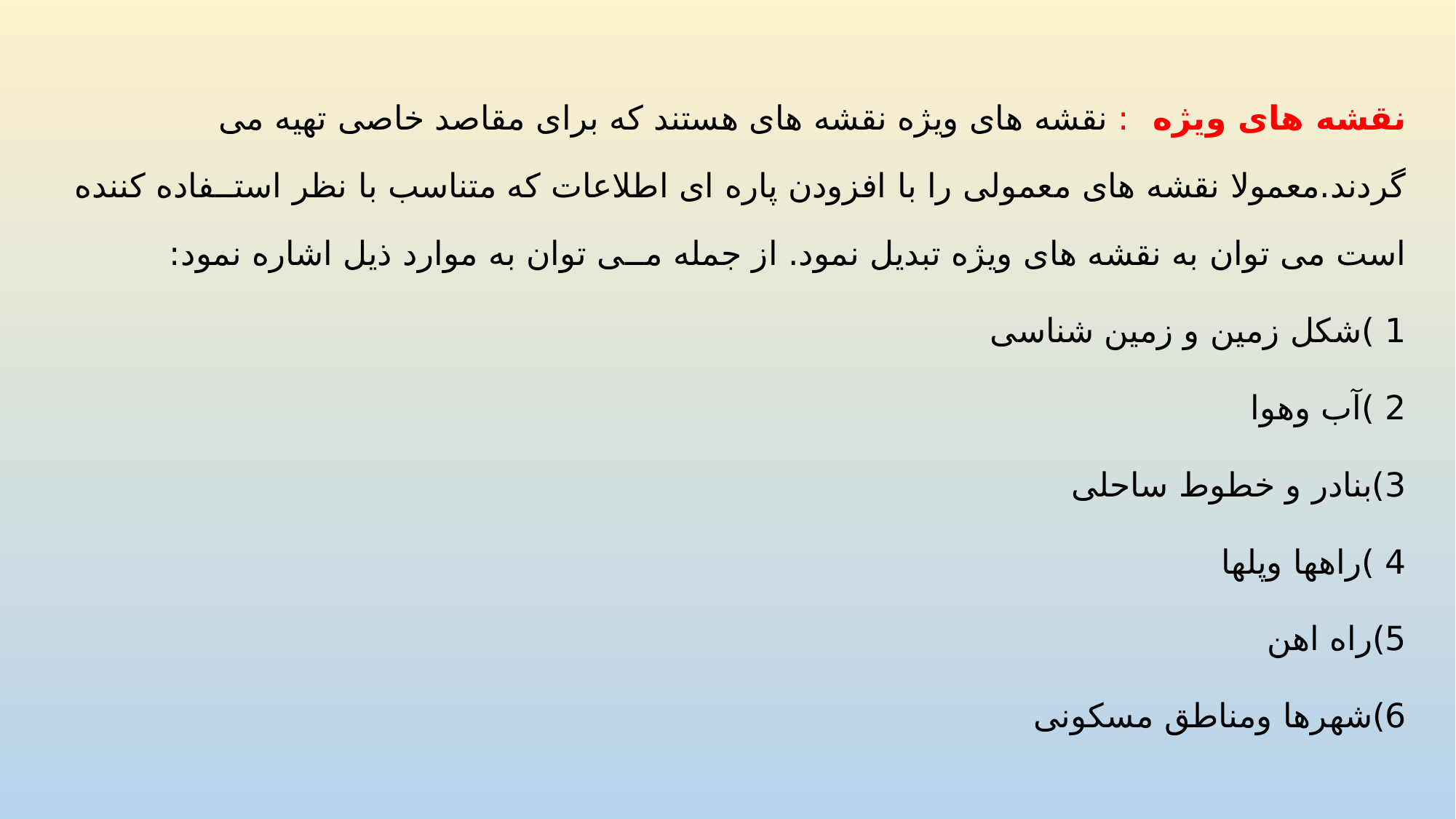

نقشه های ویژه  : نقشه های ویژه نقشه های هستند که برای مقاصد خاصی تهیه می گردند.معمولا نقشه های معمولی را با افزودن پاره ای اطلاعات که متناسب با نظر استــفاده کننده است می توان به نقشه های ویژه تبدیل نمود. از جمله مــی توان به موارد ذیل اشاره نمود:
1 )شکل زمین و زمین شناسی
2 )آب وهوا
3)بنادر و خطوط ساحلی
4 )راهها وپلها
5)راه اهن
6)شهرها ومناطق مسکونی